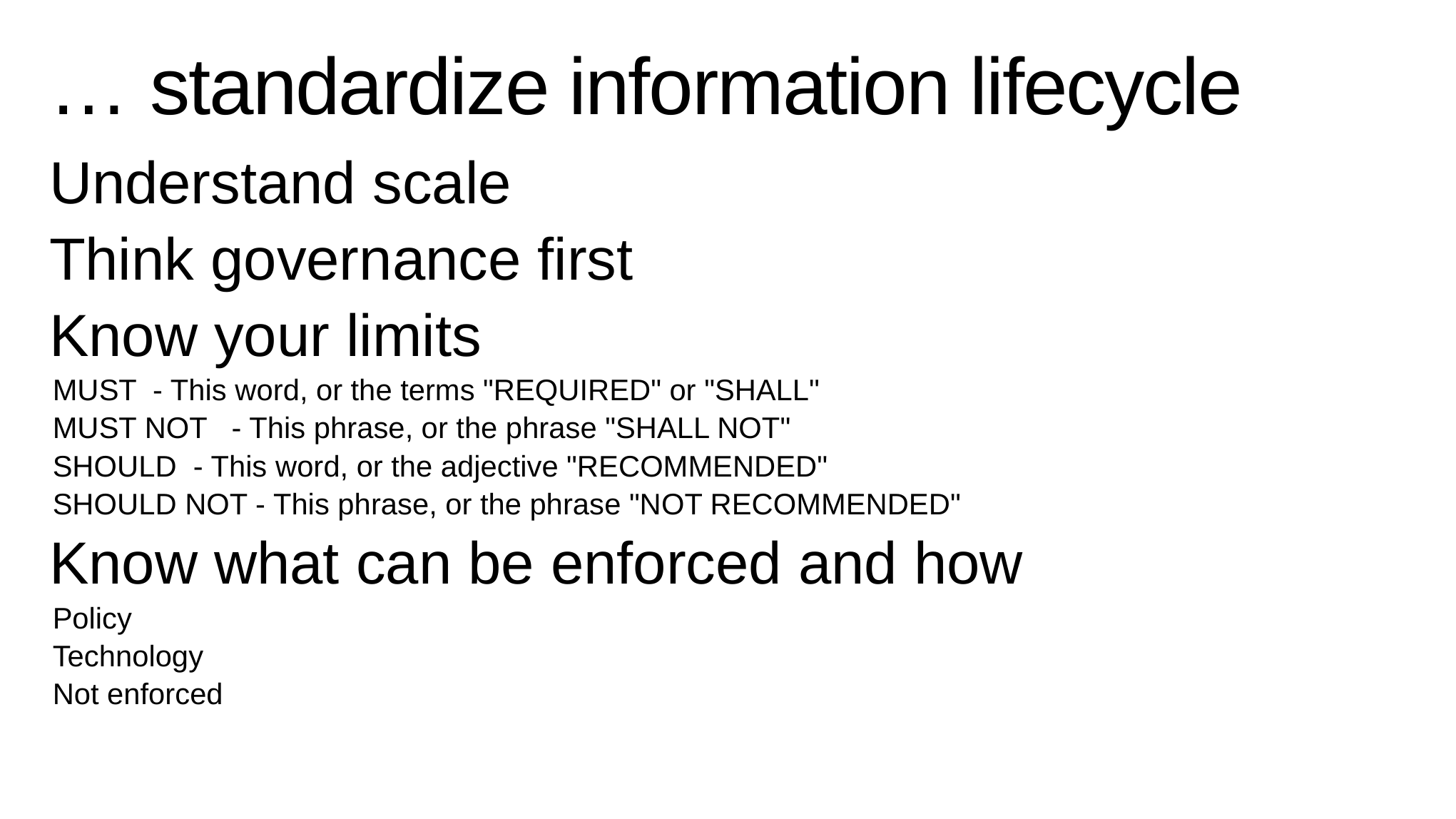

# … standardize information lifecycle
Understand scale
Think governance first
Know your limits
MUST  - This word, or the terms "REQUIRED" or "SHALL"
MUST NOT   - This phrase, or the phrase "SHALL NOT"
SHOULD  - This word, or the adjective "RECOMMENDED"
SHOULD NOT - This phrase, or the phrase "NOT RECOMMENDED"
Know what can be enforced and how
Policy
Technology
Not enforced